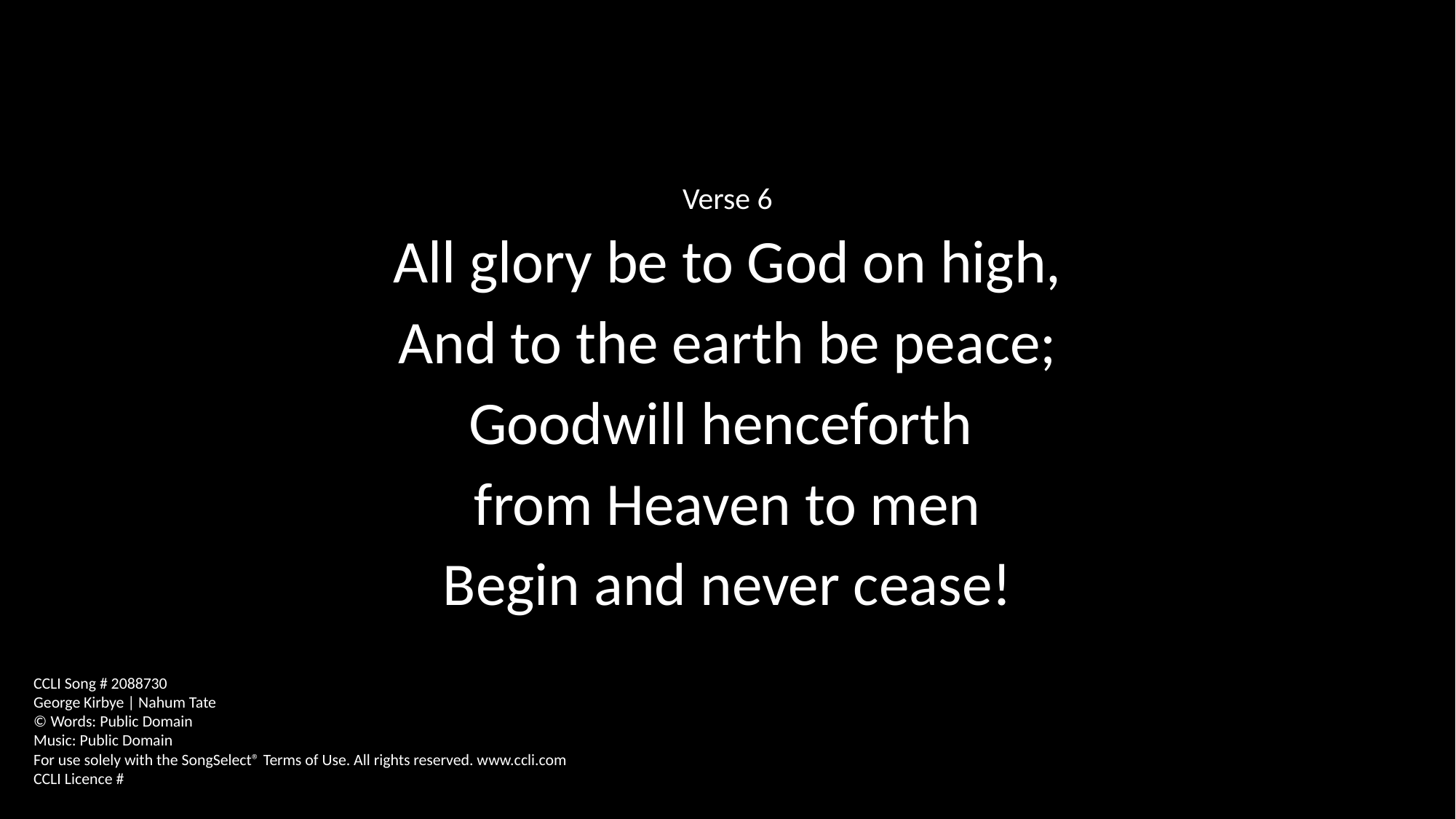

Verse 6
All glory be to God on high,
And to the earth be peace;
Goodwill henceforth
from Heaven to men
Begin and never cease!
CCLI Song # 2088730
George Kirbye | Nahum Tate
© Words: Public Domain
Music: Public Domain
For use solely with the SongSelect® Terms of Use. All rights reserved. www.ccli.com
CCLI Licence #